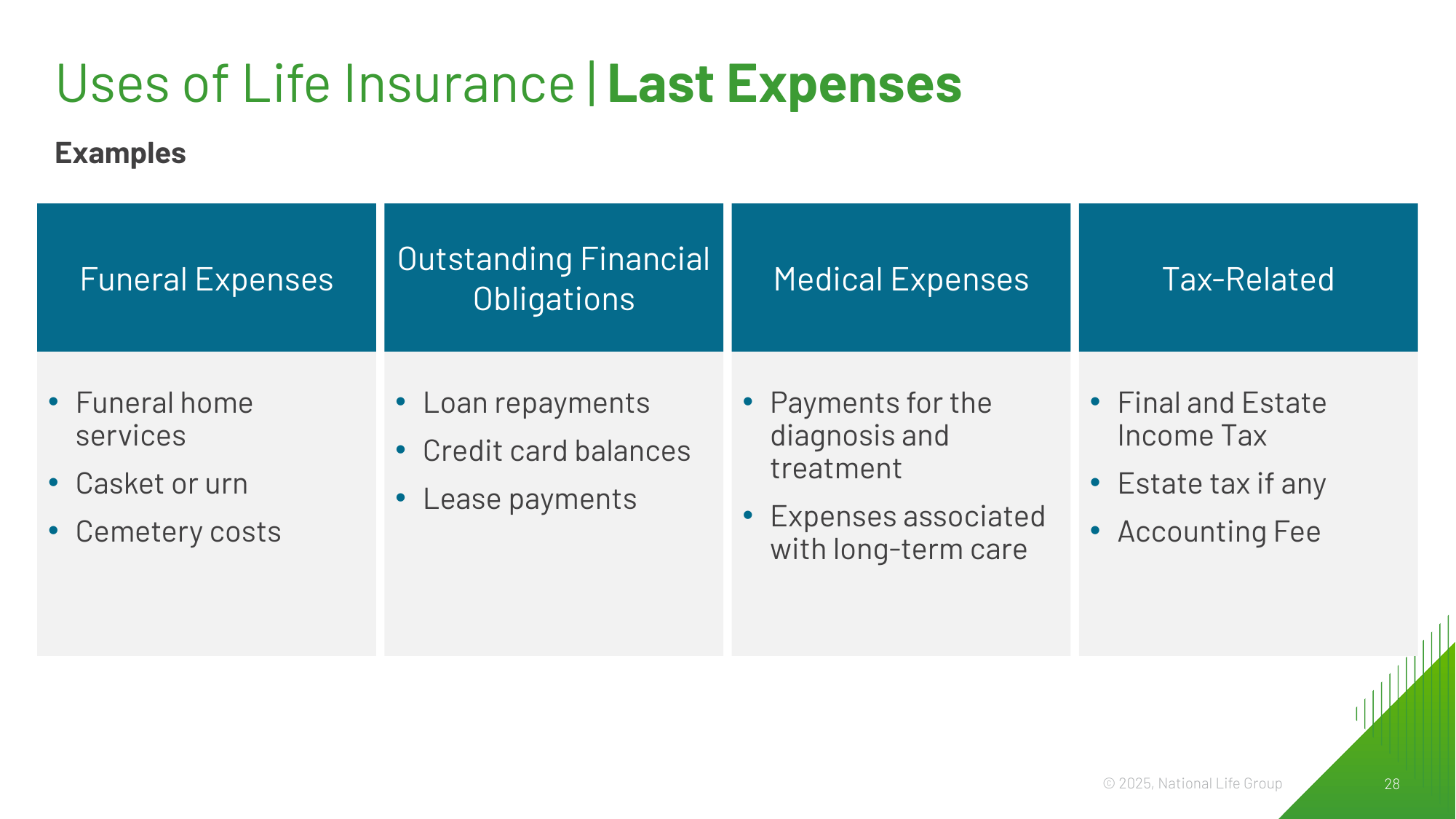

# Uses of Life Insurance | Last Expenses
Examples
Funeral Expenses
Outstanding Financial Obligations
Medical Expenses
Tax-Related
Funeral home services
Casket or urn
Cemetery costs
Loan repayments
Credit card balances
Lease payments
Payments for the diagnosis and treatment
Expenses associated with long-term care
Final and Estate Income Tax
Estate tax if any
Accounting Fee

© 2025, National Life Group
 28